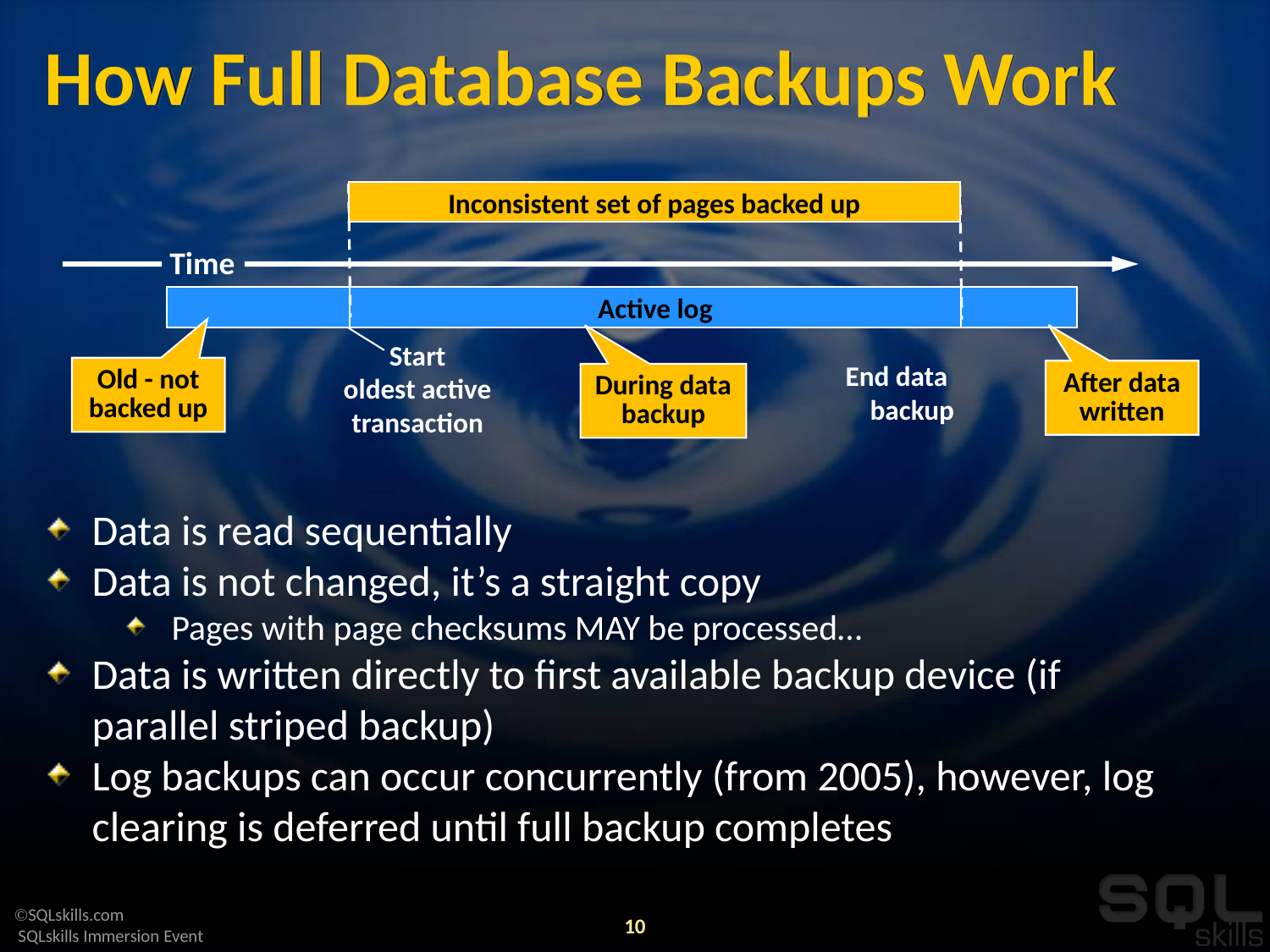

# How Full Database Backups Work
Inconsistent set of pages backed up

Data is read sequentially
Data is not changed, it’s a straight copy
Pages with page checksums MAY be processed…
Data is written directly to first available backup device (if parallel striped backup)
Log backups can occur concurrently (from 2005), however, log clearing is deferred until full backup completes
 Time

Active log

Start
oldest active transaction
End data  backup
Old - not
backed up
After data
written
During data
backup

10